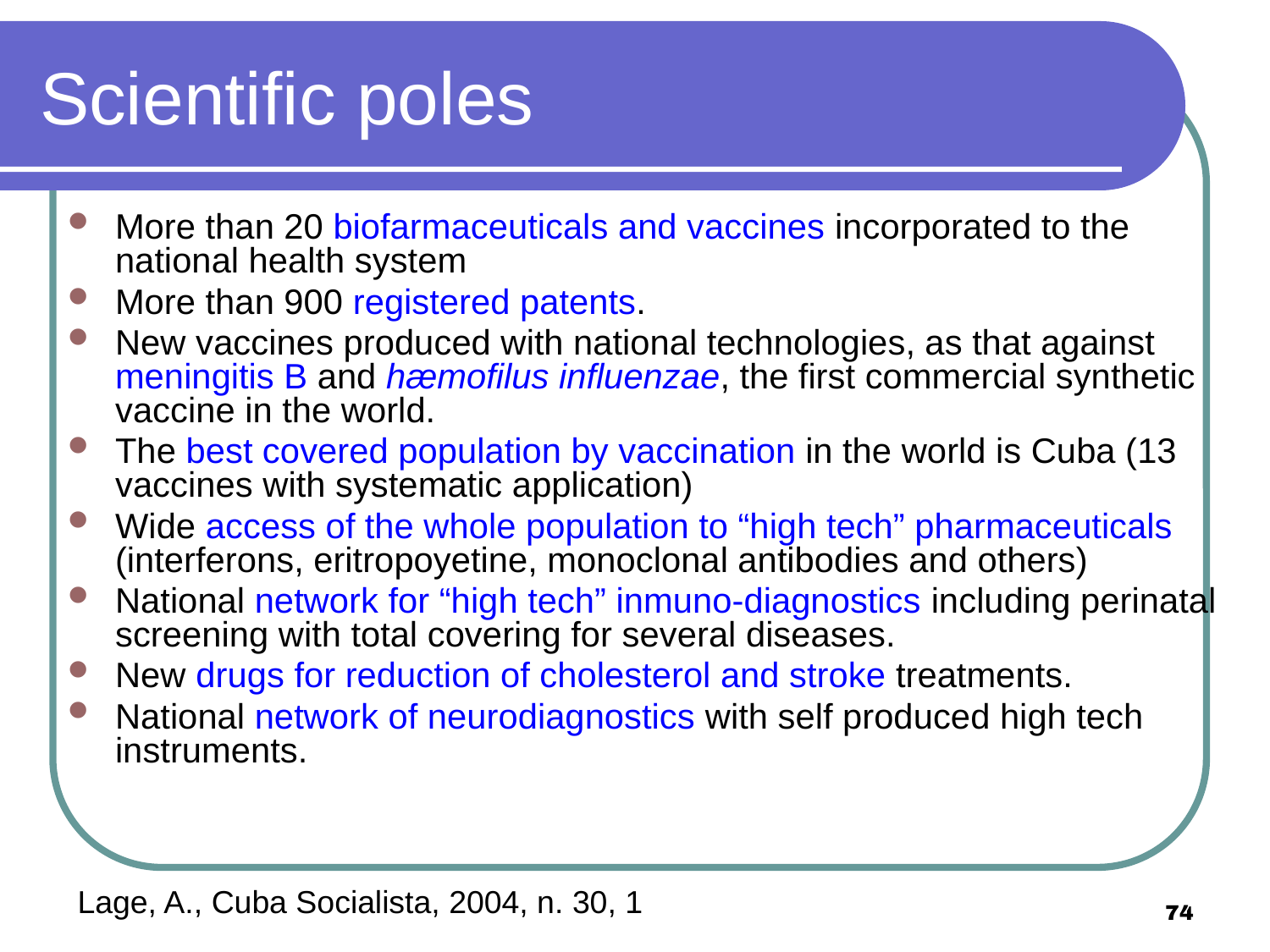

# Scientific poles
More than 20 biofarmaceuticals and vaccines incorporated to the national health system
More than 900 registered patents.
New vaccines produced with national technologies, as that against meningitis B and hæmofilus influenzae, the first commercial synthetic vaccine in the world.
The best covered population by vaccination in the world is Cuba (13 vaccines with systematic application)
Wide access of the whole population to “high tech” pharmaceuticals (interferons, eritropoyetine, monoclonal antibodies and others)
National network for “high tech” inmuno-diagnostics including perinatal screening with total covering for several diseases.
New drugs for reduction of cholesterol and stroke treatments.
National network of neurodiagnostics with self produced high tech instruments.
74
Lage, A., Cuba Socialista, 2004, n. 30, 1